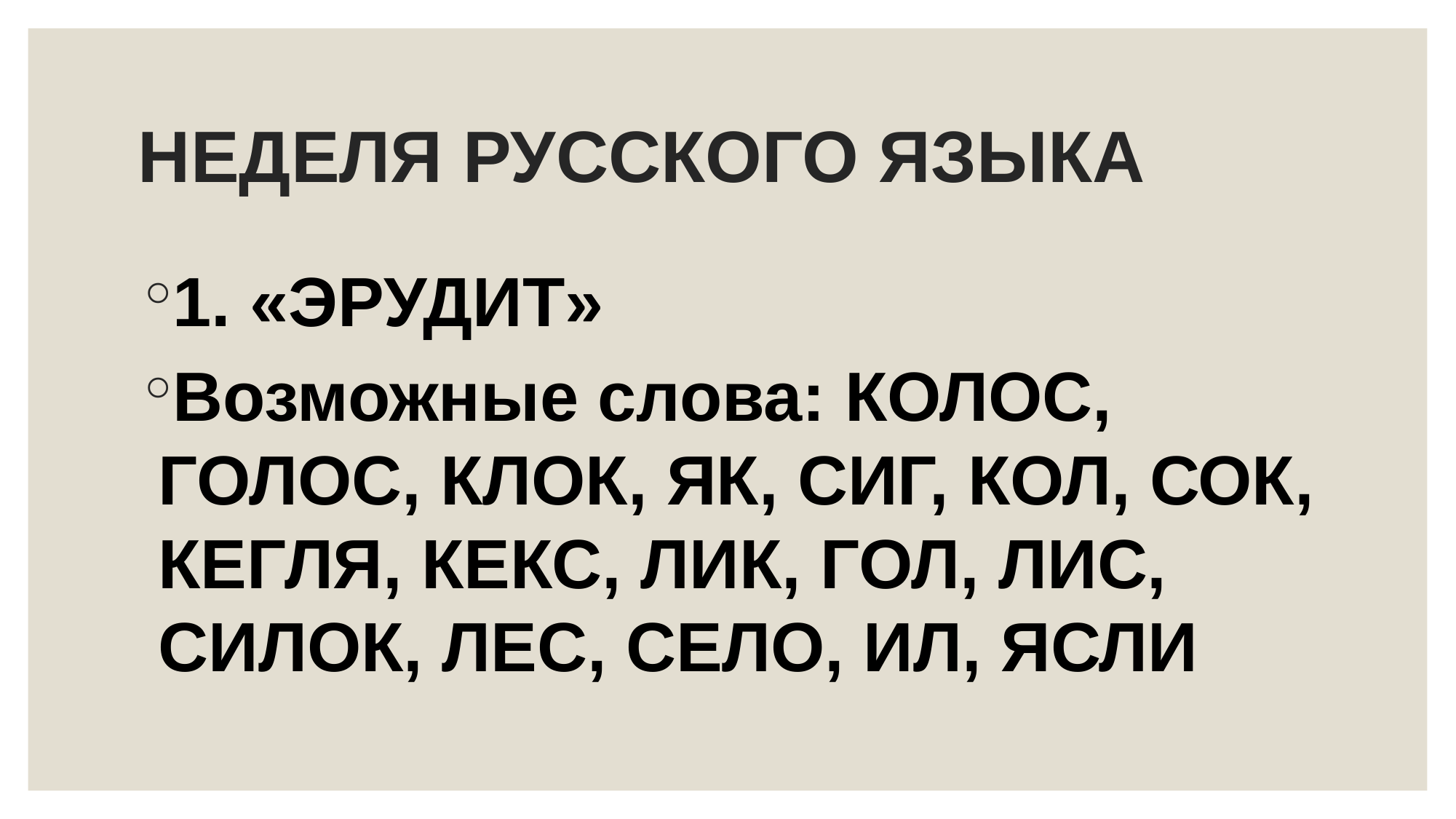

# НЕДЕЛЯ РУССКОГО ЯЗЫКА
1. «ЭРУДИТ»
Возможные слова: КОЛОС, ГОЛОС, КЛОК, ЯК, СИГ, КОЛ, СОК, КЕГЛЯ, КЕКС, ЛИК, ГОЛ, ЛИС, СИЛОК, ЛЕС, СЕЛО, ИЛ, ЯСЛИ